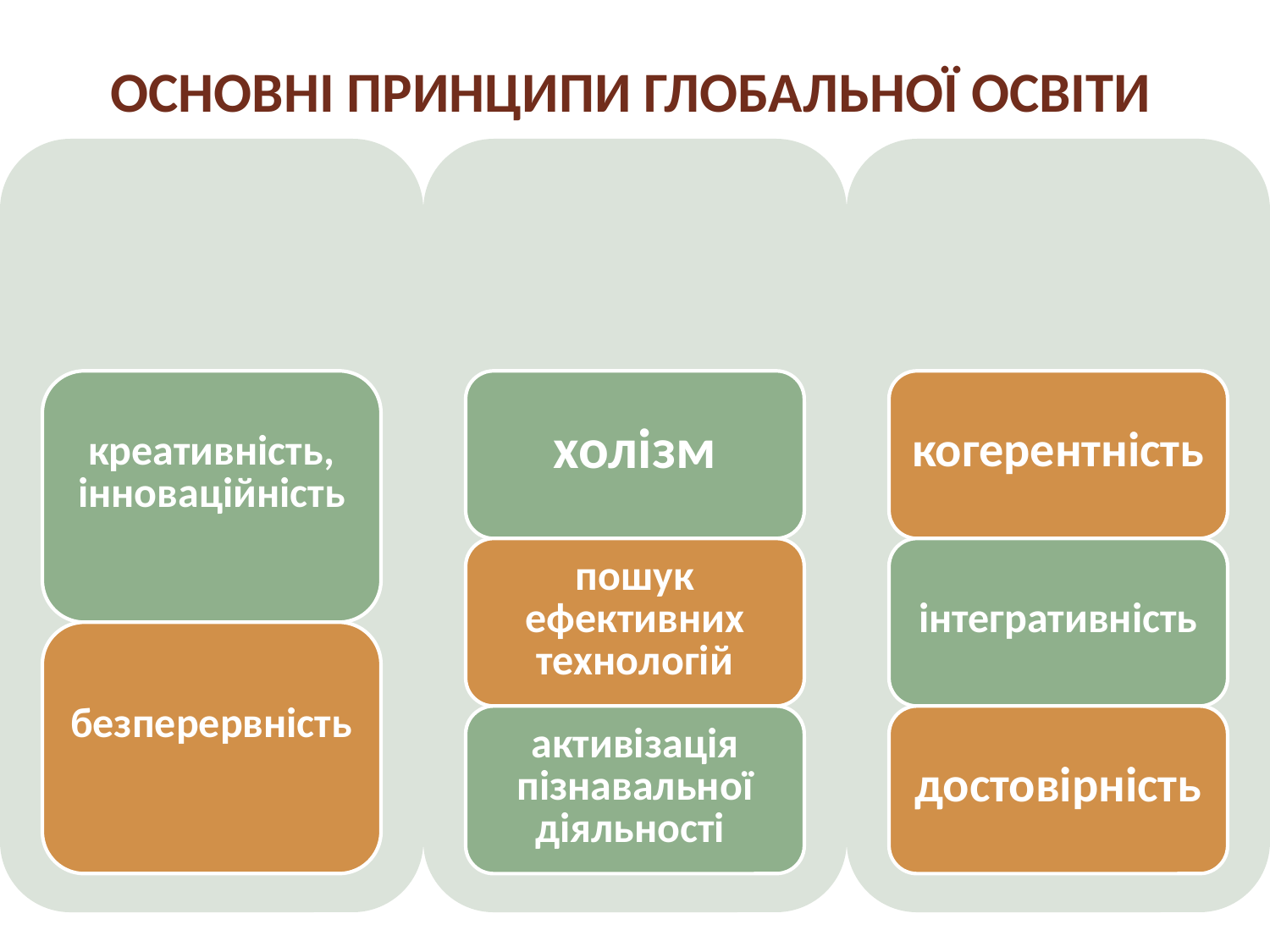

# ОСНОВНІ ПРИНЦИПИ ГЛОБАЛЬНОЇ ОСВІТИ
креативність, інноваційність
безперервність
холізм
когерентність
активізація пізнавальної діяльності
достовірність
пошук ефективних технологій
інтегративність